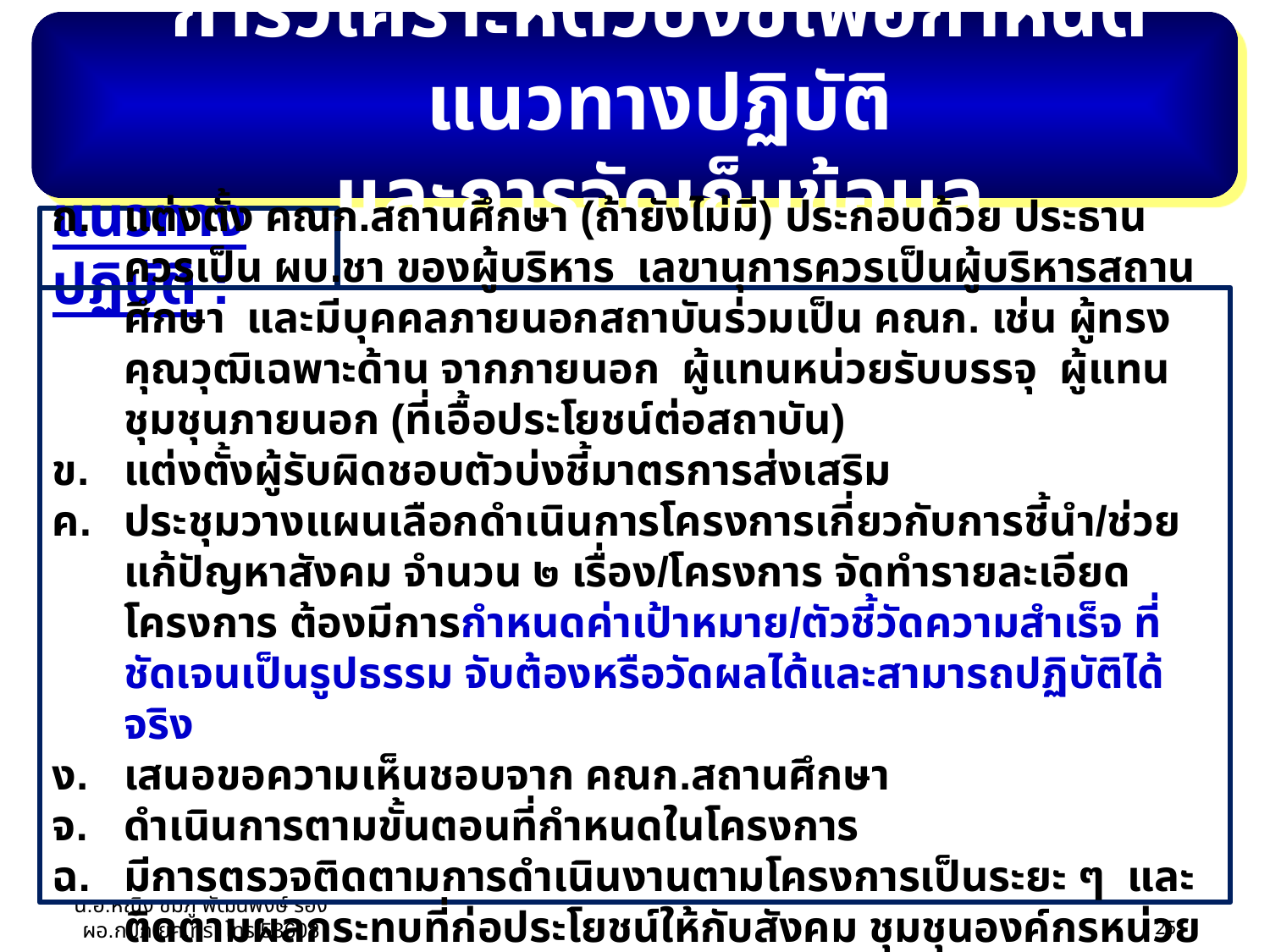

การวิเคราะห์ตัวบ่งชี้เพื่อกำหนดแนวทางปฏิบัติ
และการจัดเก็บข้อมูล
แนวทางปฏิบัติ :
แต่งตั้ง คณก.สถานศึกษา (ถ้ายังไม่มี) ประกอบด้วย ประธานควรเป็น ผบ.ชา ของผู้บริหาร  เลขานุการควรเป็นผู้บริหารสถานศึกษา  และมีบุคคลภายนอกสถาบันร่วมเป็น คณก. เช่น ผู้ทรงคุณวุฒิเฉพาะด้าน จากภายนอก  ผู้แทนหน่วยรับบรรจุ  ผู้แทนชุมชุนภายนอก (ที่เอื้อประโยชน์ต่อสถาบัน)
แต่งตั้งผู้รับผิดชอบตัวบ่งชี้มาตรการส่งเสริม
ประชุมวางแผนเลือกดำเนินการโครงการเกี่ยวกับการชี้นำ/ช่วยแก้ปัญหาสังคม จำนวน ๒ เรื่อง/โครงการ จัดทำรายละเอียดโครงการ ต้องมีการกำหนดค่าเป้าหมาย/ตัวชี้วัดความสำเร็จ ที่ชัดเจนเป็นรูปธรรม จับต้องหรือวัดผลได้และสามารถปฏิบัติได้จริง
เสนอขอความเห็นชอบจาก คณก.สถานศึกษา
ดำเนินการตามขั้นตอนที่กำหนดในโครงการ
มีการตรวจติดตามการดำเนินงานตามโครงการเป็นระยะ ๆ  และติดตามผลกระทบที่ก่อประโยชน์ให้กับสังคม ชุมชุนองค์กรหน่วยงานภายนอก หรือประเทศ
26/03/55
น.อ.หญิง ชมภู พัฒนพงษ์ รอง ผอ.กปภ.ยศ.ทร. โทร 53608
25